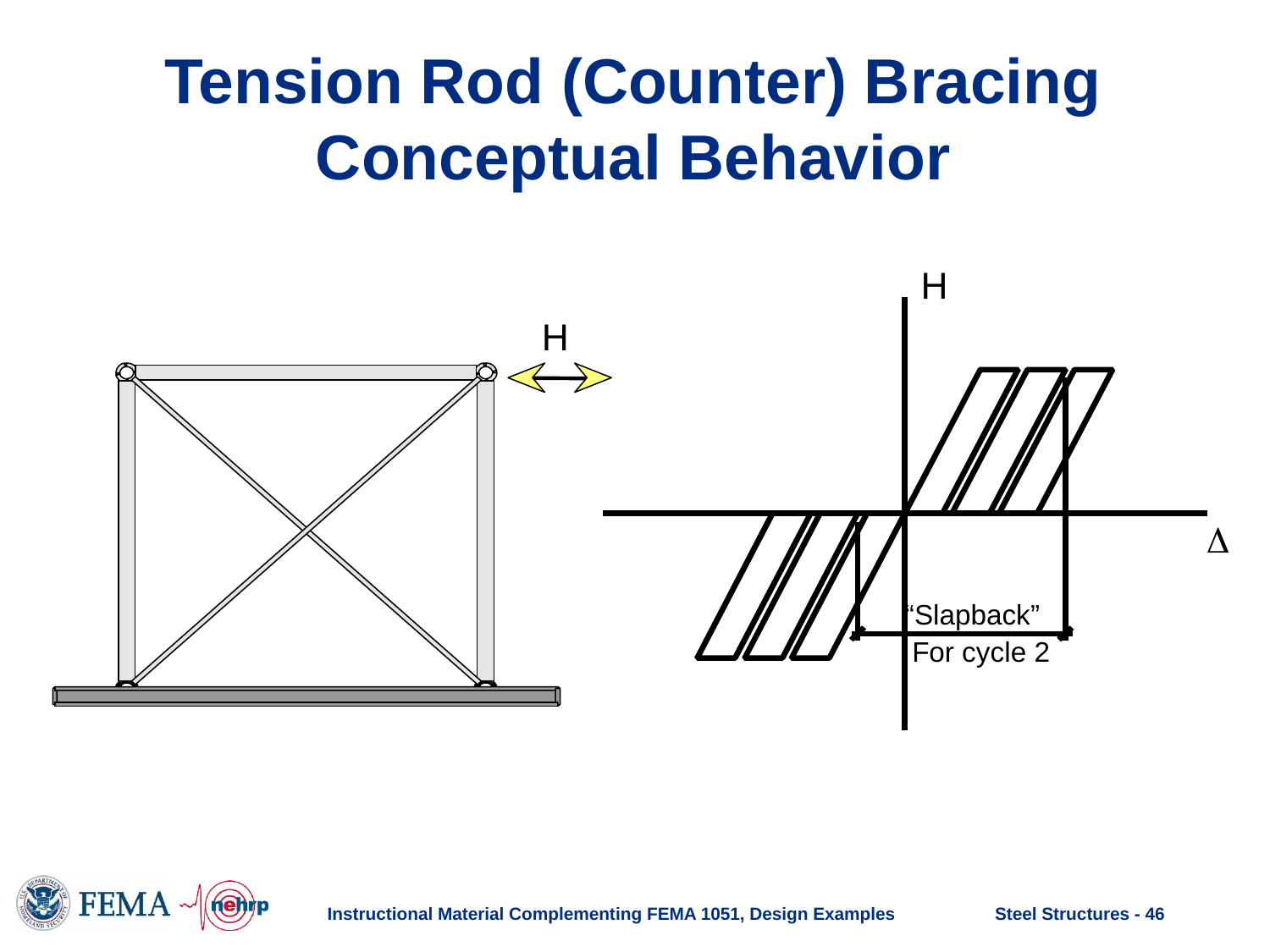

# Tension Rod (Counter) Bracing Conceptual Behavior
H

Δ
“Slapback”
For cycle 2
H

Instructional Material Complementing FEMA 1051, Design Examples
Steel Structures - 46